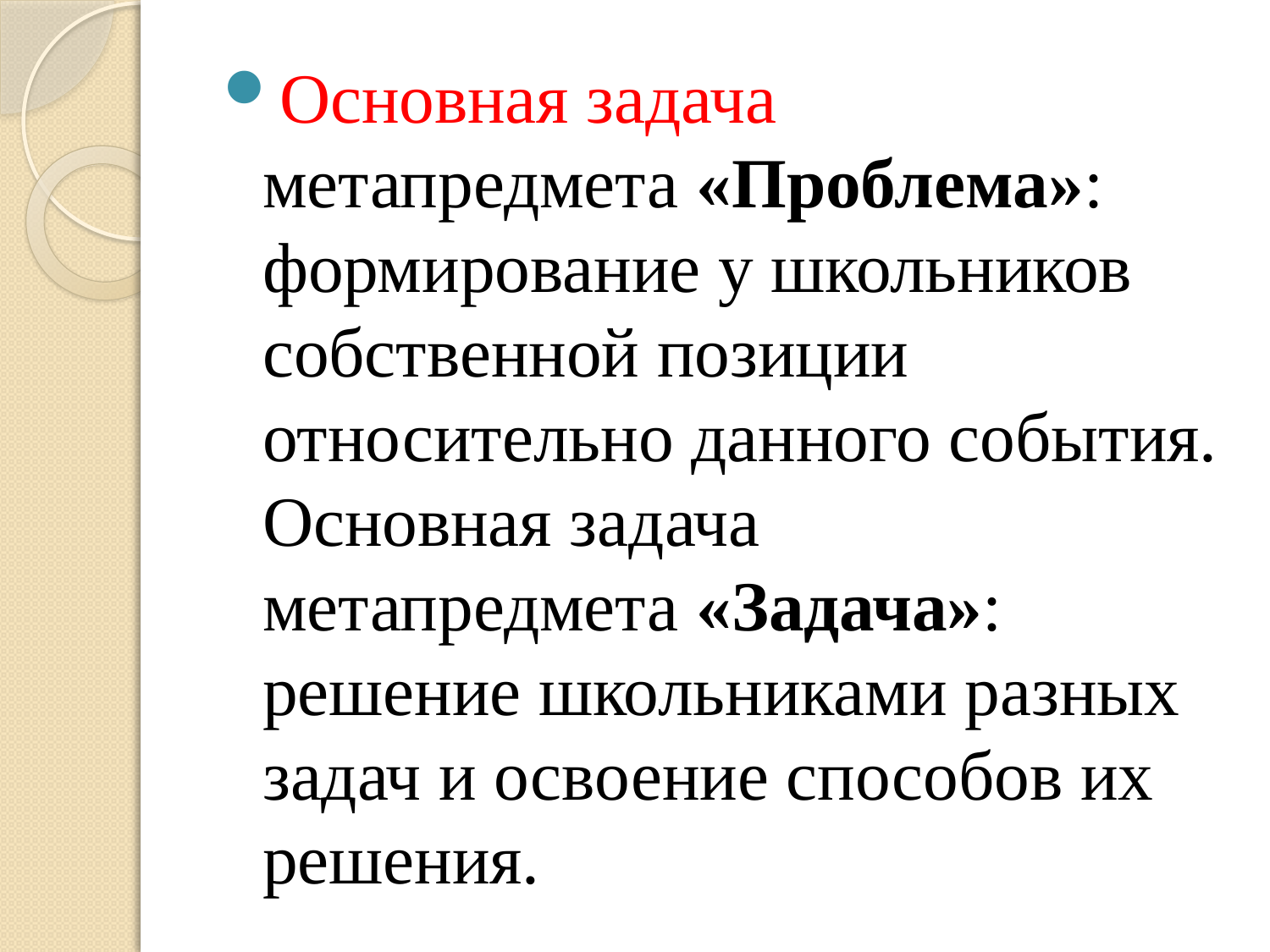

#
Основная задача метапредмета «Проблема»: формирование у школьников собственной позиции относительно данного события.
Основная задача метапредмета «Задача»: решение школьниками разных задач и освоение способов их решения.